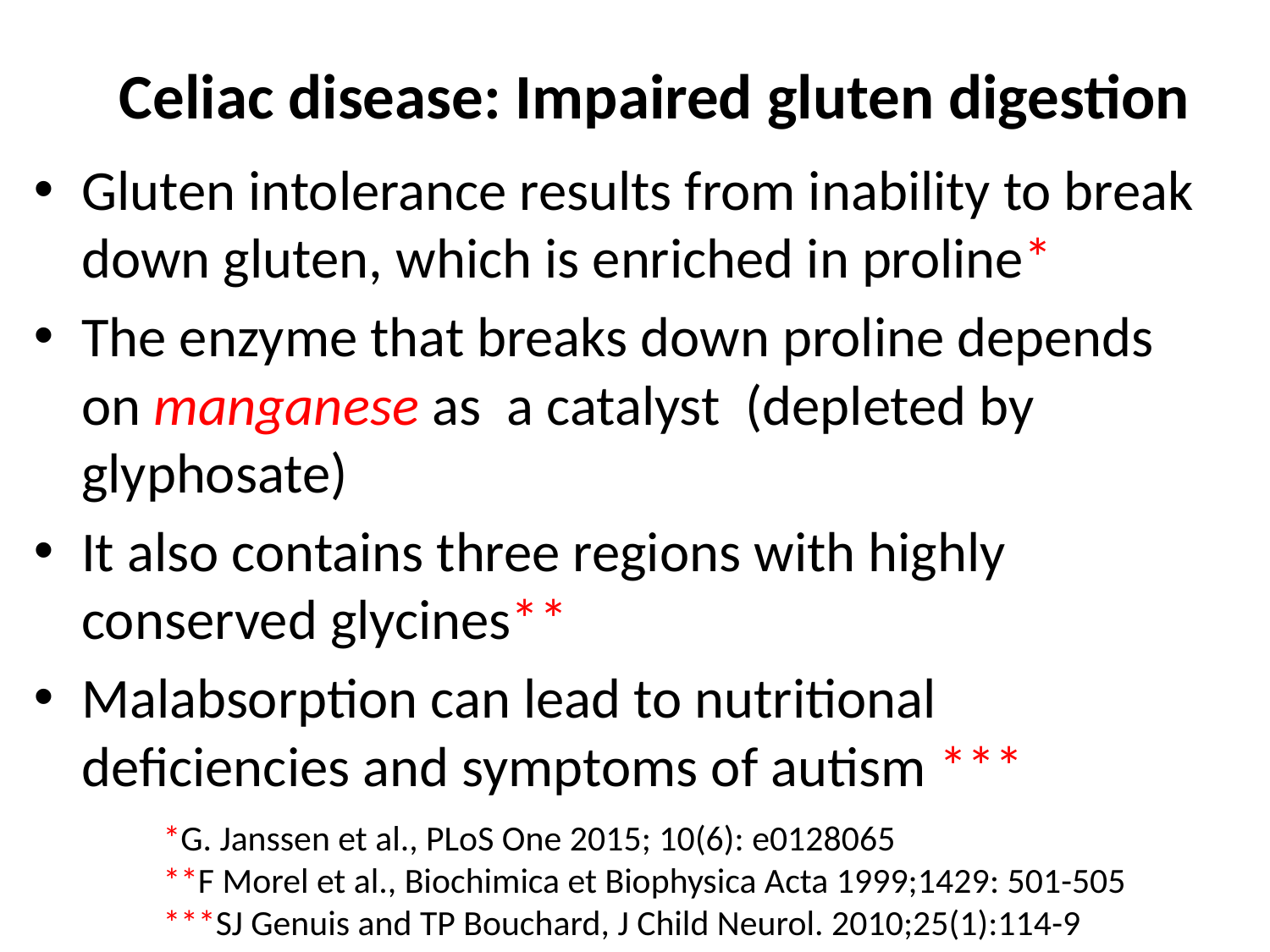

# Celiac disease: Impaired gluten digestion
Gluten intolerance results from inability to break down gluten, which is enriched in proline*
The enzyme that breaks down proline depends on manganese as  a catalyst  (depleted by glyphosate)
It also contains three regions with highly conserved glycines**
Malabsorption can lead to nutritional deficiencies and symptoms of autism ***
*G. Janssen et al., PLoS One 2015; 10(6): e0128065
**F Morel et al., Biochimica et Biophysica Acta 1999;1429: 501-505
***SJ Genuis and TP Bouchard, J Child Neurol. 2010;25(1):114-9